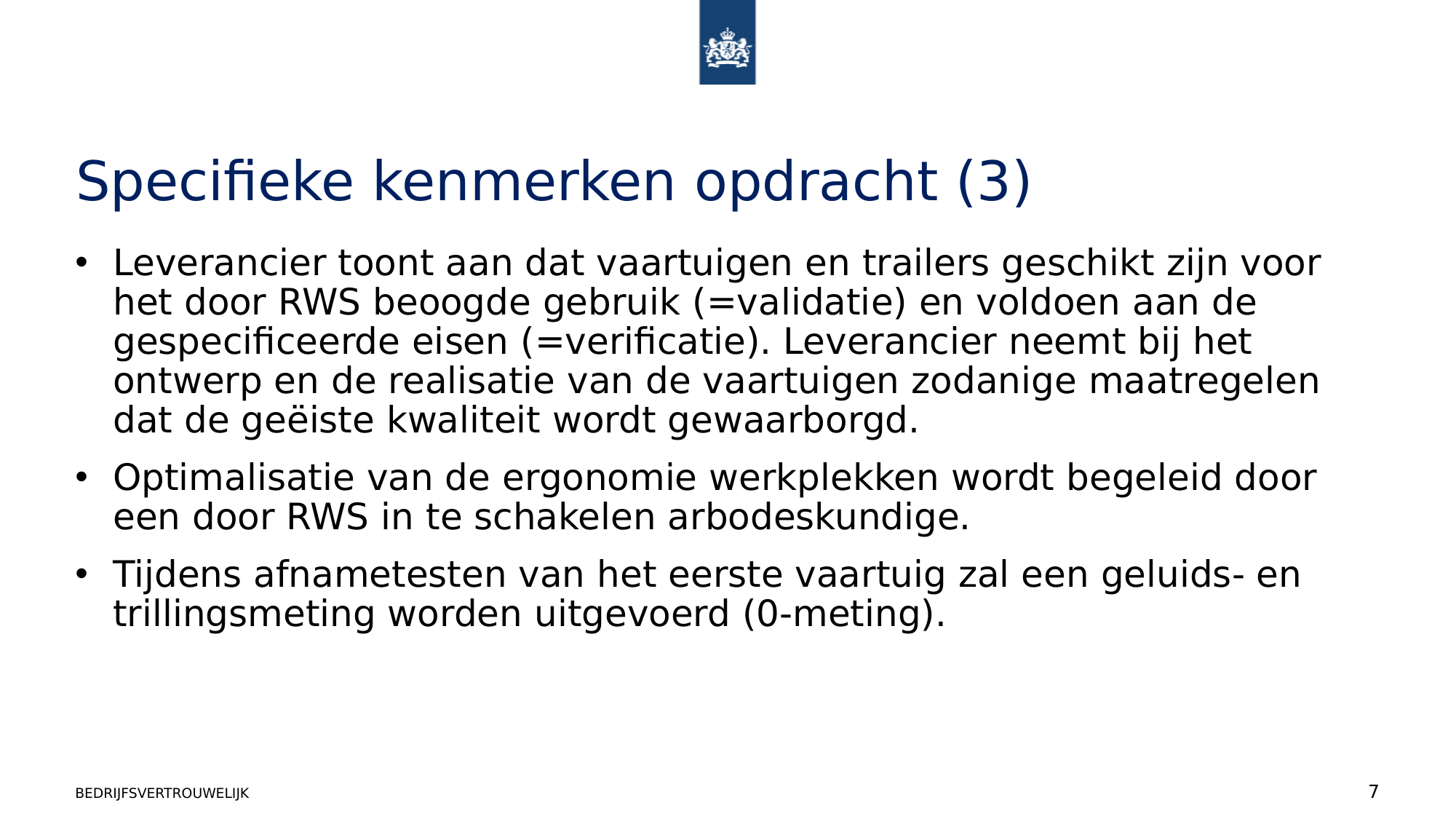

# Specifieke kenmerken opdracht (3)
Leverancier toont aan dat vaartuigen en trailers geschikt zijn voor het door RWS beoogde gebruik (=validatie) en voldoen aan de gespecificeerde eisen (=verificatie). Leverancier neemt bij het ontwerp en de realisatie van de vaartuigen zodanige maatregelen dat de geëiste kwaliteit wordt gewaarborgd.
Optimalisatie van de ergonomie werkplekken wordt begeleid door een door RWS in te schakelen arbodeskundige.
Tijdens afnametesten van het eerste vaartuig zal een geluids- en trillingsmeting worden uitgevoerd (0-meting).
BEDRIJFSVERTROUWELIJK
7